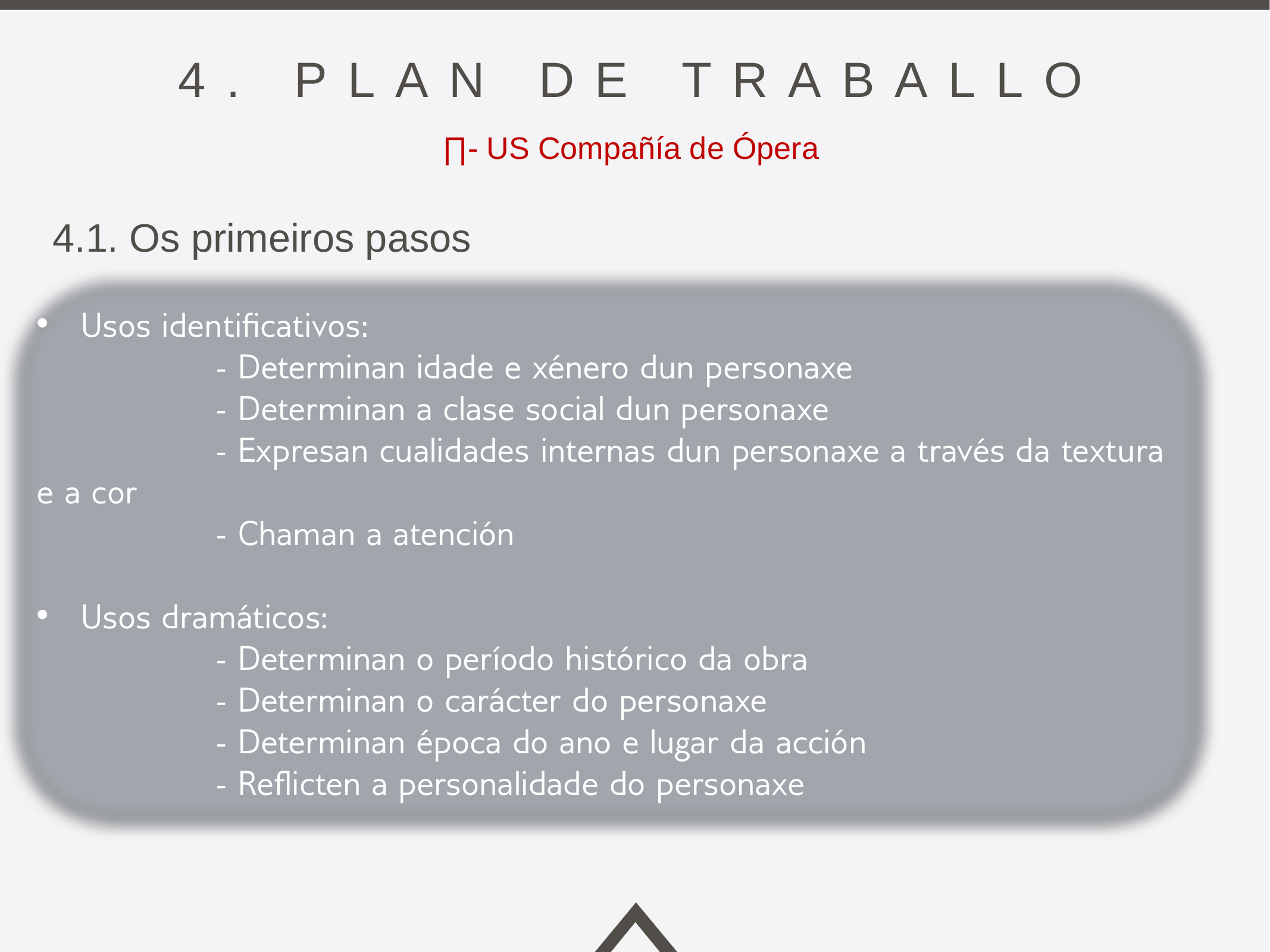

4. plan de traballo
∏- US Compañía de Ópera
4.1. Os primeiros pasos
Usos identificativos:
		- Determinan idade e xénero dun personaxe
		- Determinan a clase social dun personaxe
		- Expresan cualidades internas dun personaxe a través da textura e a cor
		- Chaman a atención

Usos dramáticos:
		- Determinan o período histórico da obra
		- Determinan o carácter do personaxe
		- Determinan época do ano e lugar da acción
		- Reflicten a personalidade do personaxe